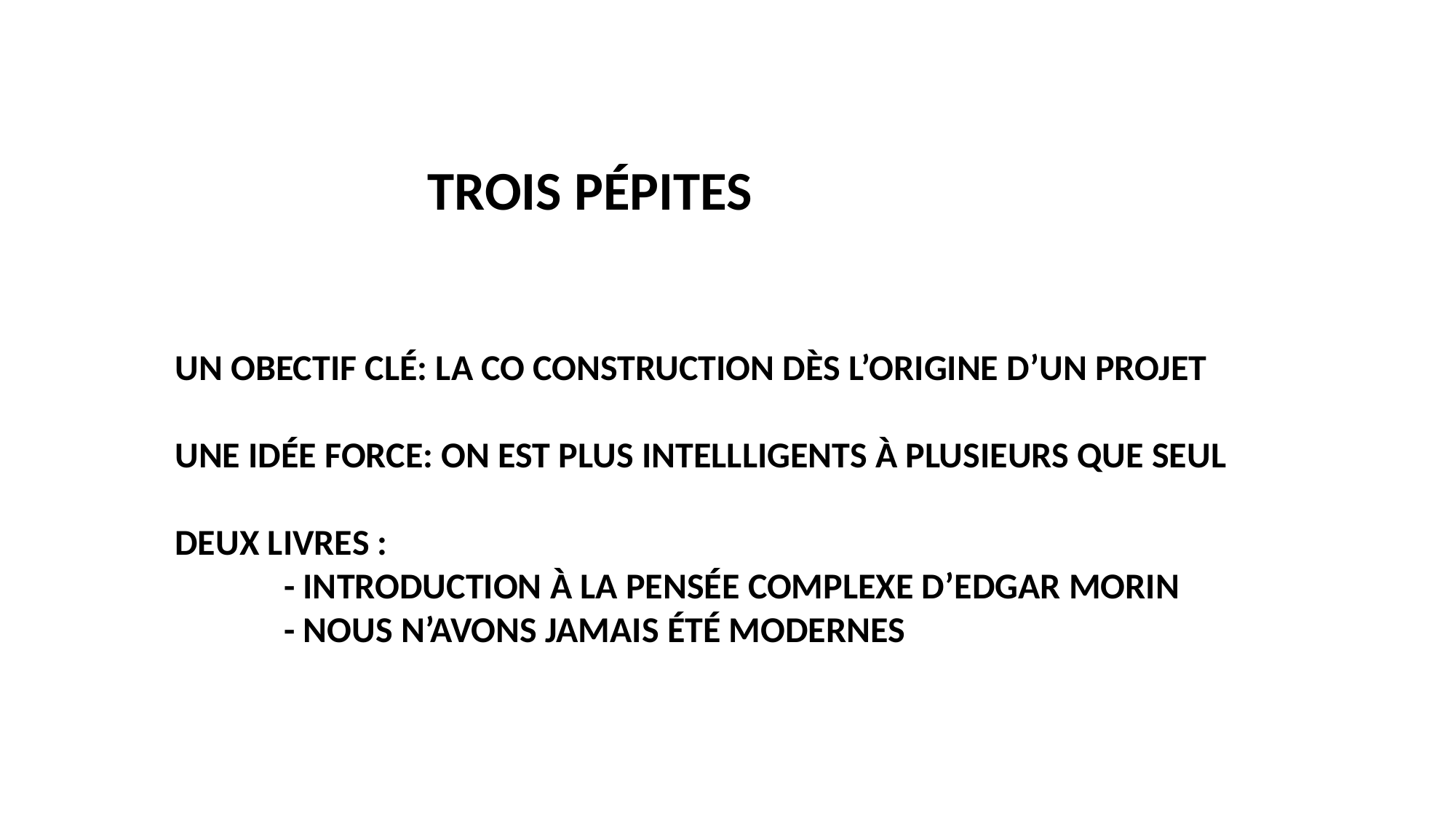

TROIS PÉPITES
UN OBECTIF CLÉ: LA CO CONSTRUCTION DÈS L’ORIGINE D’UN PROJET

UNE IDÉE FORCE: ON EST PLUS INTELLLIGENTS À PLUSIEURS QUE SEUL

DEUX LIVRES :
	- INTRODUCTION À LA PENSÉE COMPLEXE D’EDGAR MORIN
	- NOUS N’AVONS JAMAIS ÉTÉ MODERNES